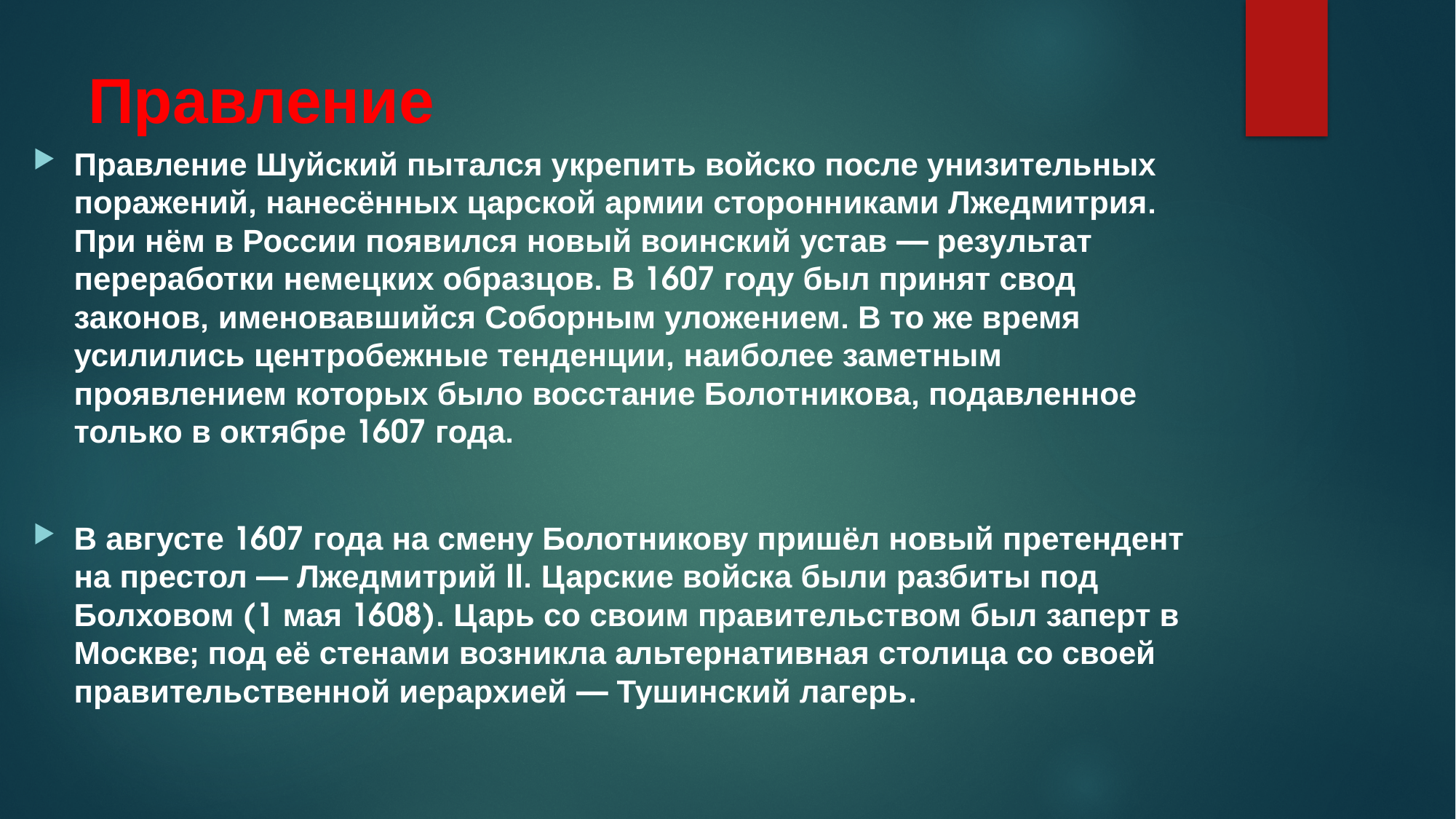

# Правление
Правление Шуйский пытался укрепить войско после унизительных поражений, нанесённых царской армии сторонниками Лжедмитрия. При нём в России появился новый воинский устав — результат переработки немецких образцов. В 1607 году был принят свод законов, именовавшийся Соборным уложением. В то же время усилились центробежные тенденции, наиболее заметным проявлением которых было восстание Болотникова, подавленное только в октябре 1607 года.

В августе 1607 года на смену Болотникову пришёл новый претендент на престол — Лжедмитрий II. Царские войска были разбиты под Болховом (1 мая 1608). Царь со своим правительством был заперт в Москве; под её стенами возникла альтернативная столица со своей правительственной иерархией — Тушинский лагерь.